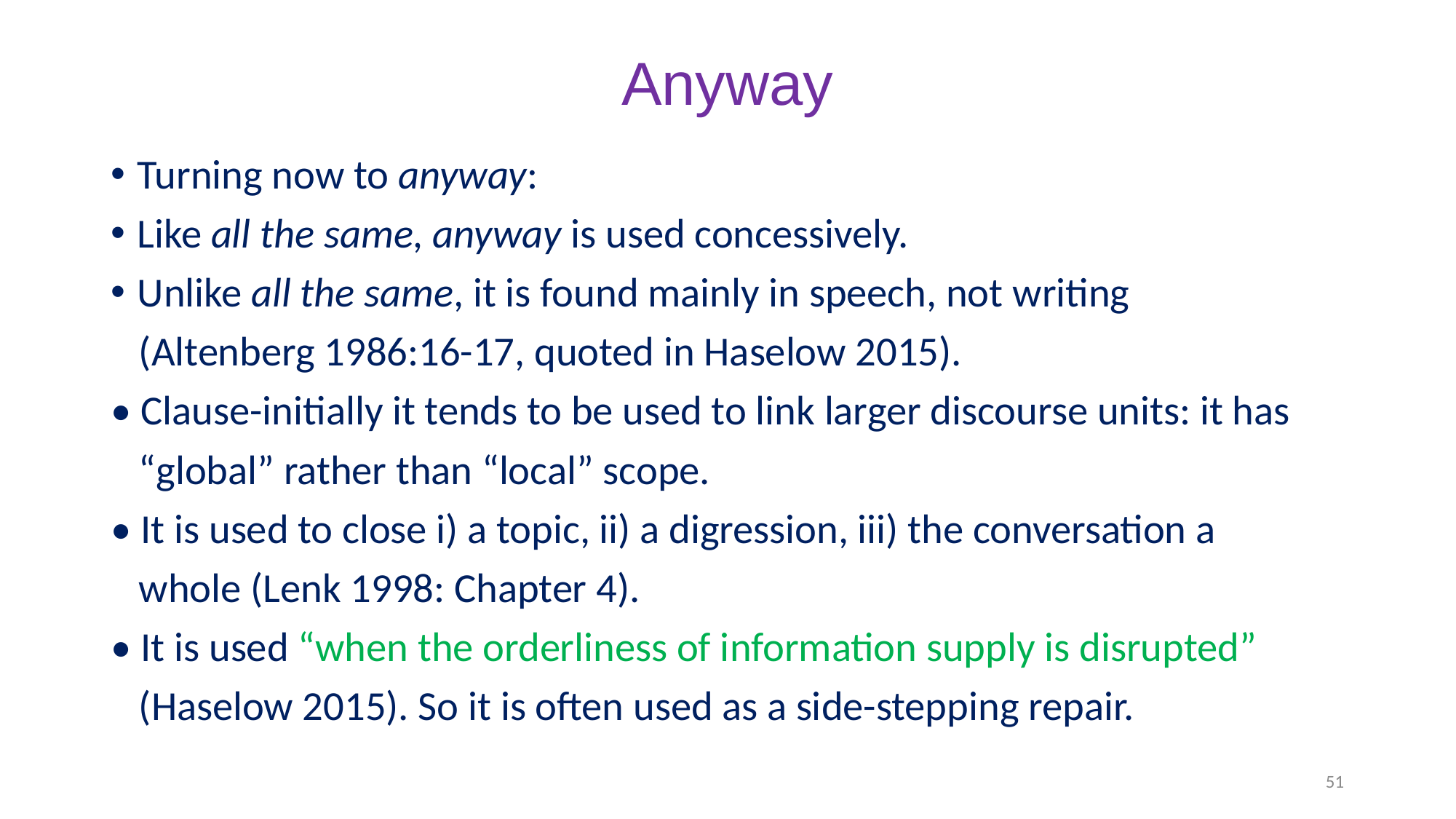

# Anyway
Turning now to anyway:
Like all the same, anyway is used concessively.
Unlike all the same, it is found mainly in speech, not writing
   (Altenberg 1986:16-17, quoted in Haselow 2015).
• Clause-initially it tends to be used to link larger discourse units: it has
   “global” rather than “local” scope.
• It is used to close i) a topic, ii) a digression, iii) the conversation a
   whole (Lenk 1998: Chapter 4).
• It is used “when the orderliness of information supply is disrupted”
   (Haselow 2015). So it is often used as a side-stepping repair.

51